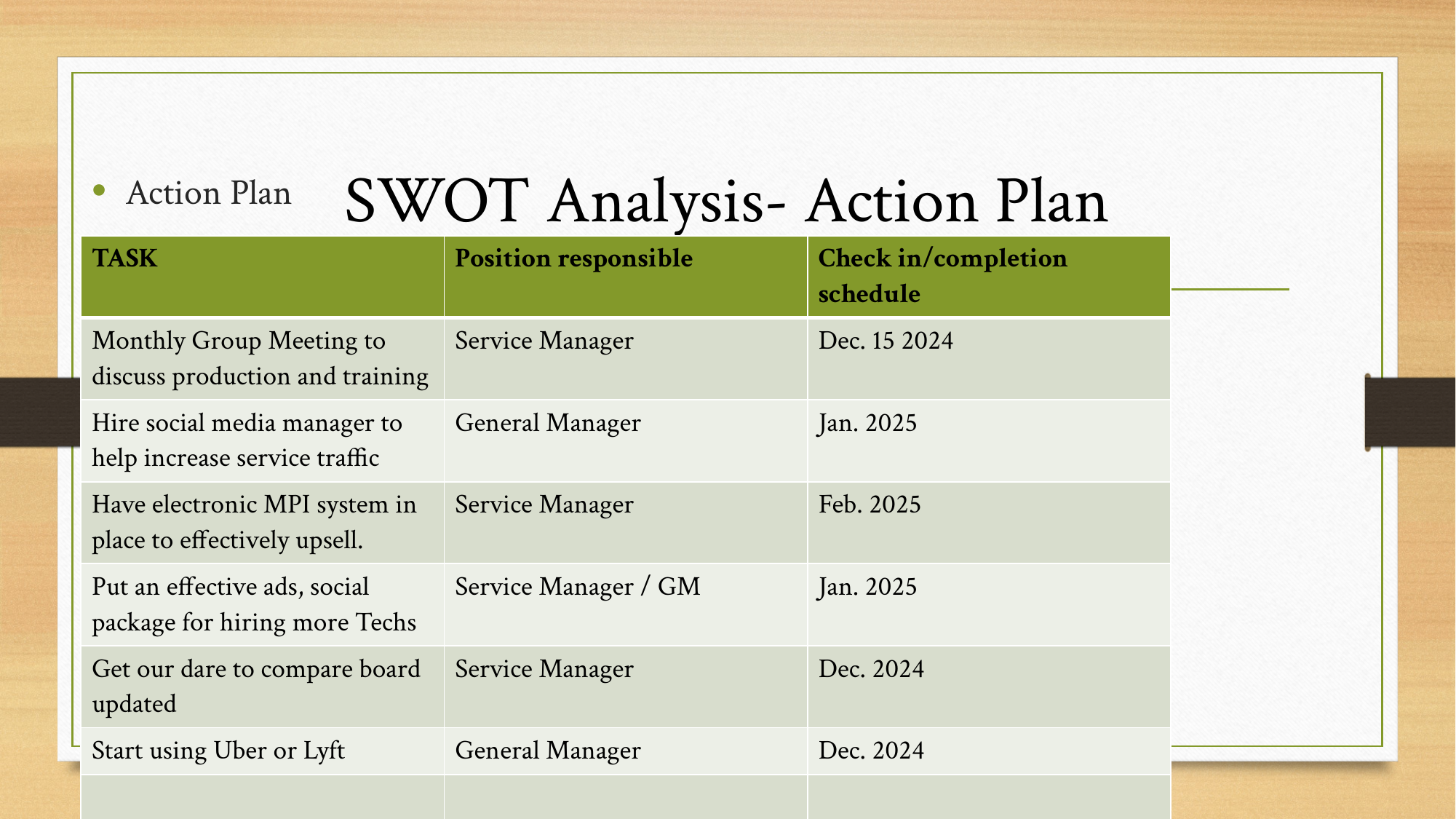

# SWOT Analysis- Action Plan
Action Plan

| TASK | Position responsible | Check in/completion schedule |
| --- | --- | --- |
| Monthly Group Meeting to discuss production and training | Service Manager | Dec. 15 2024 |
| Hire social media manager to help increase service traffic | General Manager | Jan. 2025 |
| Have electronic MPI system in place to effectively upsell. | Service Manager | Feb. 2025 |
| Put an effective ads, social package for hiring more Techs | Service Manager / GM | Jan. 2025 |
| Get our dare to compare board updated | Service Manager | Dec. 2024 |
| Start using Uber or Lyft | General Manager | Dec. 2024 |
|  |  |  |